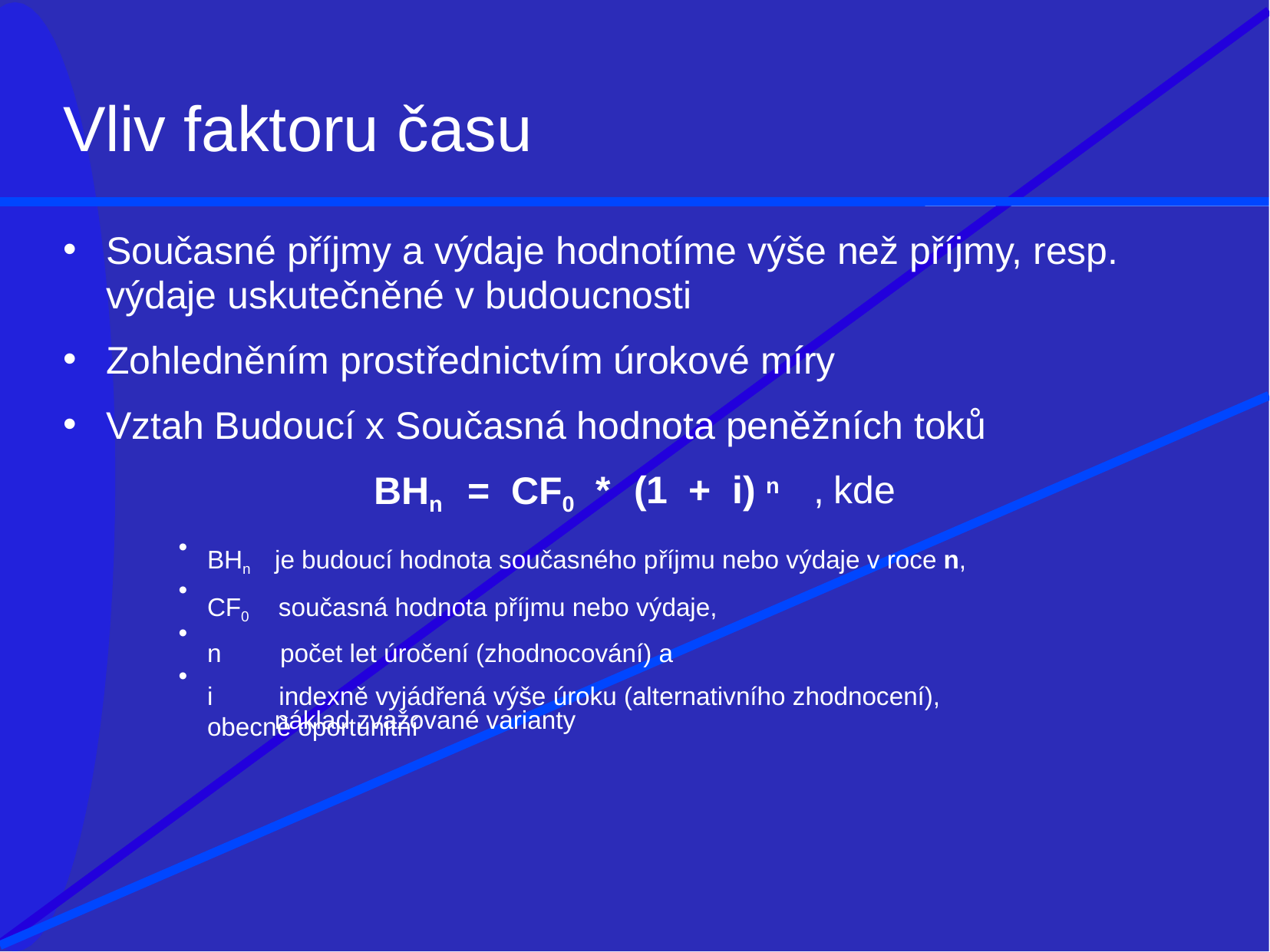

# Vliv faktoru času
Současné příjmy a výdaje hodnotíme výše než příjmy, resp.
výdaje uskutečněné v budoucnosti
Zohledněním prostřednictvím úrokové míry
Vztah Budoucí x Současná hodnota peněžních toků
*	(1	+	i) n	, kde
BHn	=	CF0
•
•
•
•
BHn	je budoucí hodnota současného příjmu nebo výdaje v roce n, CF0	 současná hodnota příjmu nebo výdaje,
n	počet let úročení (zhodnocování) a
i	indexně vyjádřená výše úroku (alternativního zhodnocení), obecně oportunitní
náklad zvažované varianty